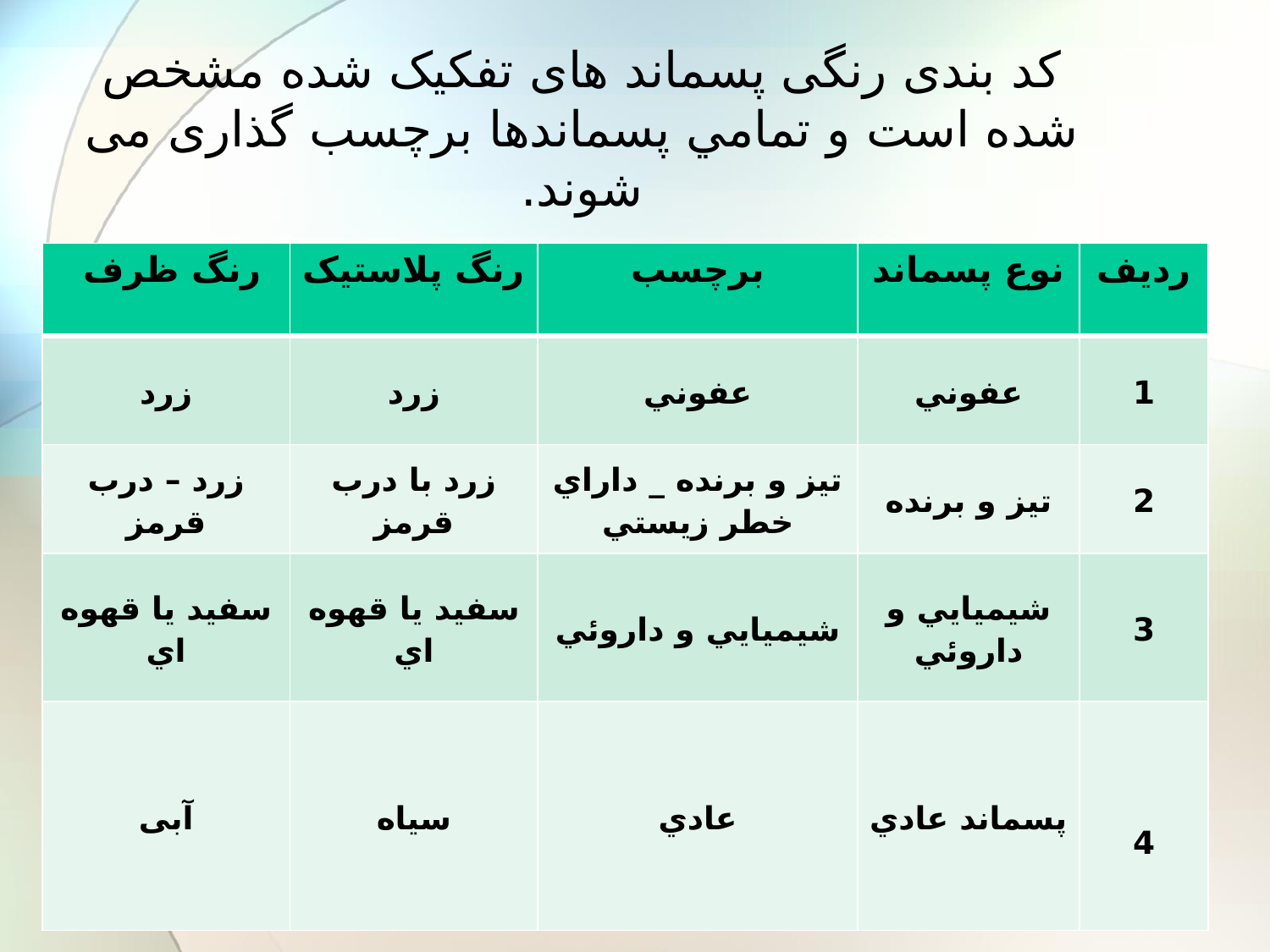

# کد بندی رنگی پسماند های تفکیک شده مشخص شده است و تمامي پسماندها برچسب گذاری می شوند.
| رنگ ظرف | رنگ پلاستیک | برچسب | نوع پسماند | رديف |
| --- | --- | --- | --- | --- |
| زرد | زرد | عفوني | عفوني | 1 |
| زرد – درب قرمز | زرد با درب قرمز | تيز و برنده \_ داراي خطر زيستي | تيز و برنده | 2 |
| سفيد يا قهوه اي | سفيد يا قهوه اي | شيميايي و داروئي | شيميايي و داروئي | 3 |
| آبی | سياه | عادي | پسماند عادي | 4 |